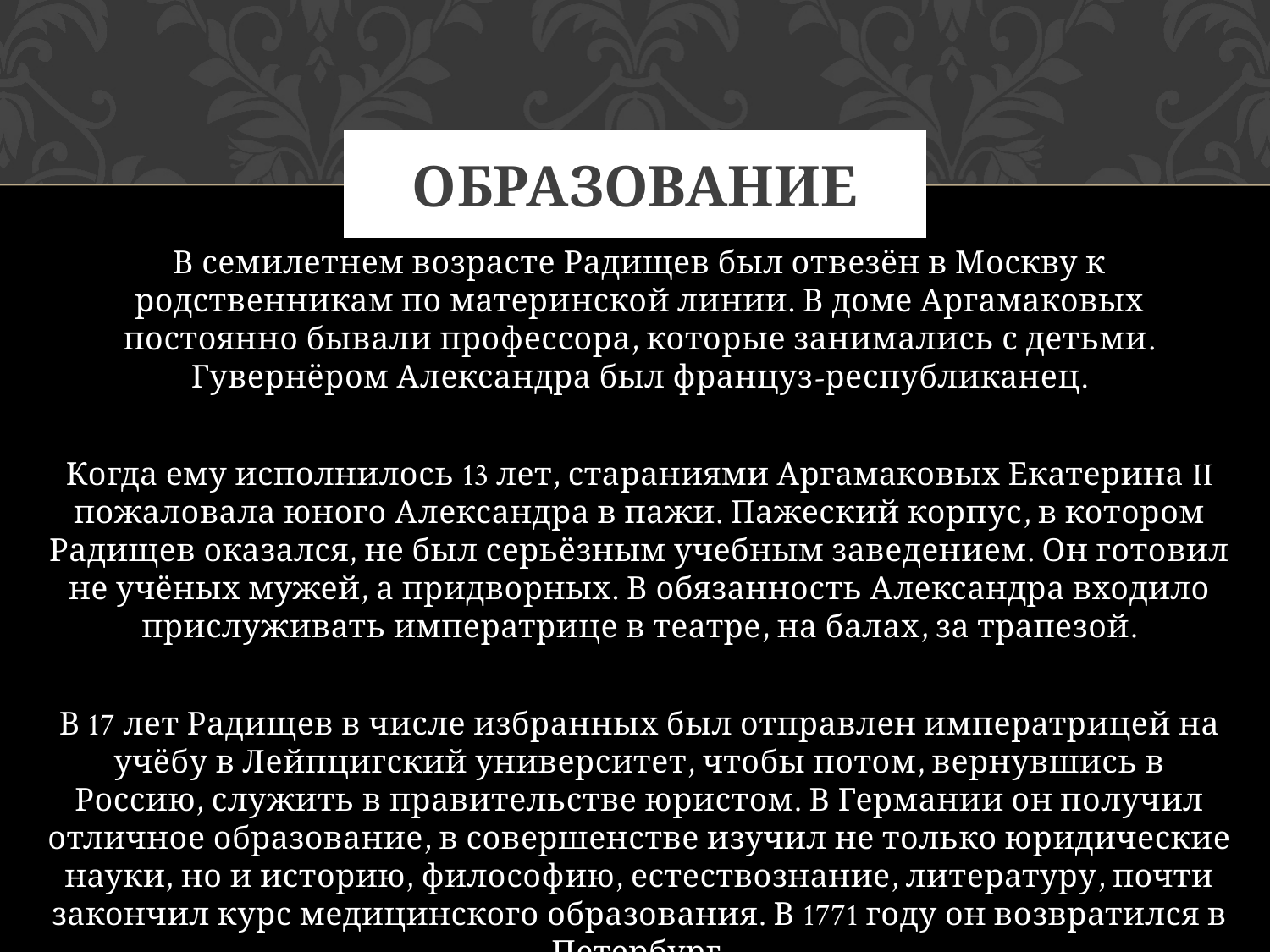

# Образование
В семилетнем возрасте Радищев был отвезён в Москву к родственникам по материнской линии. В доме Аргамаковых постоянно бывали профессора, которые занимались с детьми. Гувернёром Александра был француз-республиканец.

Когда ему исполнилось 13 лет, стараниями Аргамаковых Екатерина II пожаловала юного Александра в пажи. Пажеский корпус, в котором Радищев оказался, не был серьёзным учебным заведением. Он готовил не учёных мужей, а придворных. В обязанность Александра входило прислуживать императрице в театре, на балах, за трапезой.

В 17 лет Радищев в числе избранных был отправлен императрицей на учёбу в Лейпцигский университет, чтобы потом, вернувшись в Россию, служить в правительстве юристом. В Германии он получил отличное образование, в совершенстве изучил не только юридические науки, но и историю, философию, естествознание, литературу, почти закончил курс медицинского образования. В 1771 году он возвратился в Петербург.